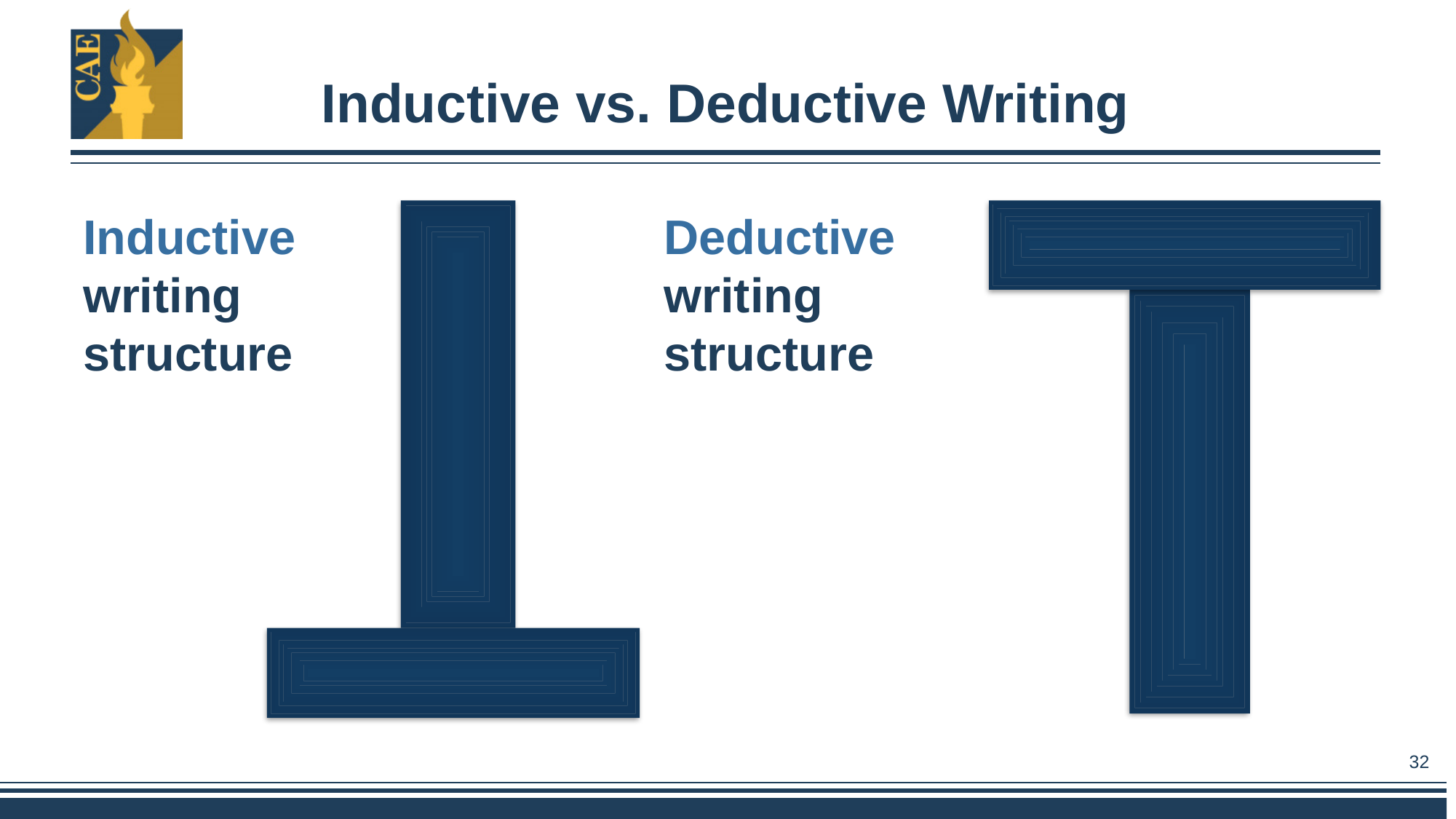

# Inductive vs. Deductive Writing

Inductive writing structure

Deductive writing structure

32